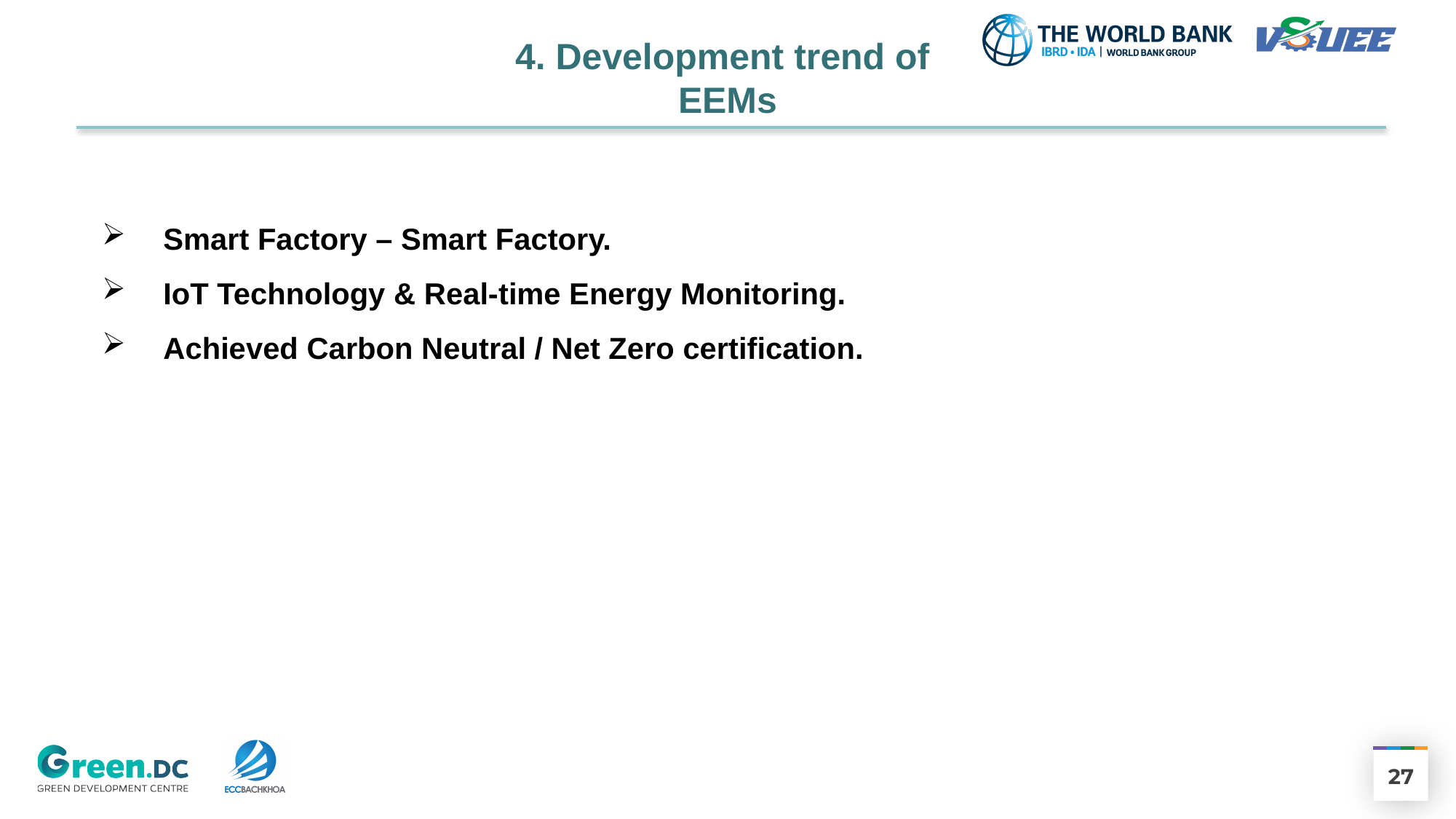

4. Development trend of
EEMs

Smart Factory – Smart Factory.
IoT Technology & Real-time Energy Monitoring.
Achieved Carbon Neutral / Net Zero certification.